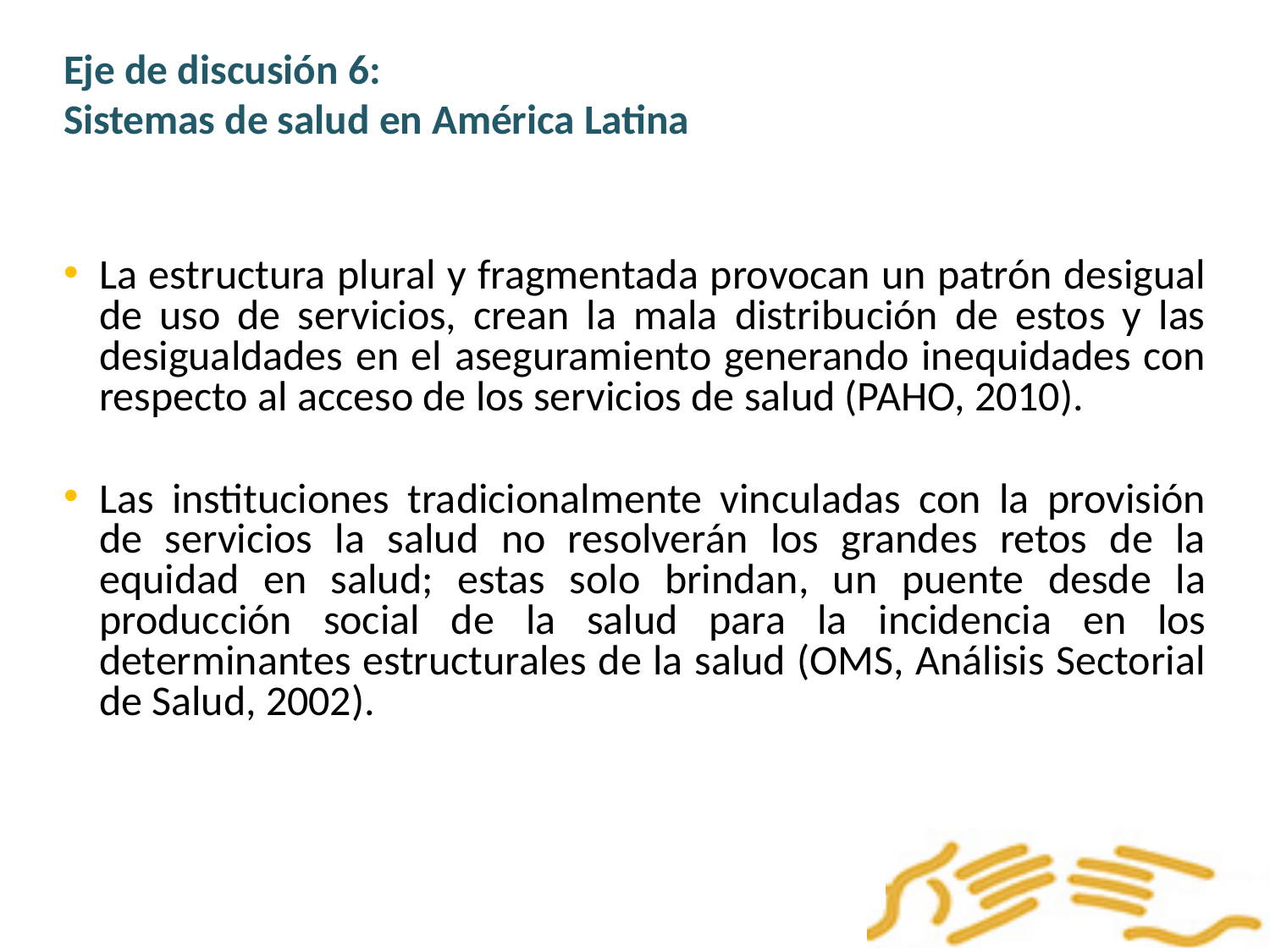

Eje de discusión 6:
Sistemas de salud en América Latina

La estructura plural y fragmentada provocan un patrón desigual de uso de servicios, crean la mala distribución de estos y las desigualdades en el aseguramiento generando inequidades con respecto al acceso de los servicios de salud (PAHO, 2010).

Las instituciones tradicionalmente vinculadas con la provisión de servicios la salud no resolverán los grandes retos de la equidad en salud; estas solo brindan, un puente desde la producción social de la salud para la incidencia en los determinantes estructurales de la salud (OMS, Análisis Sectorial de Salud, 2002).